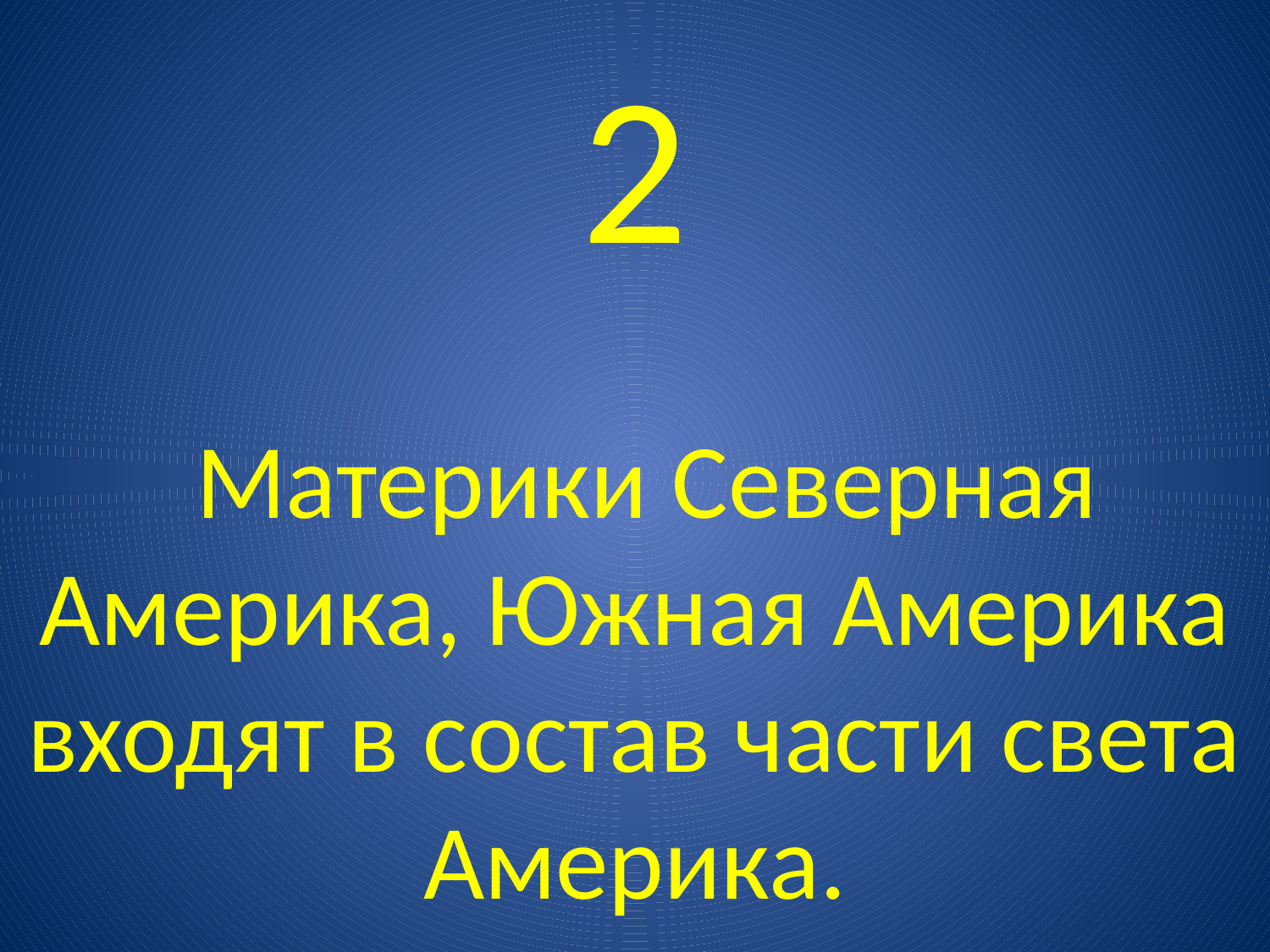

# 2 Материки Северная Америка, Южная Америка входят в состав части света Америка.